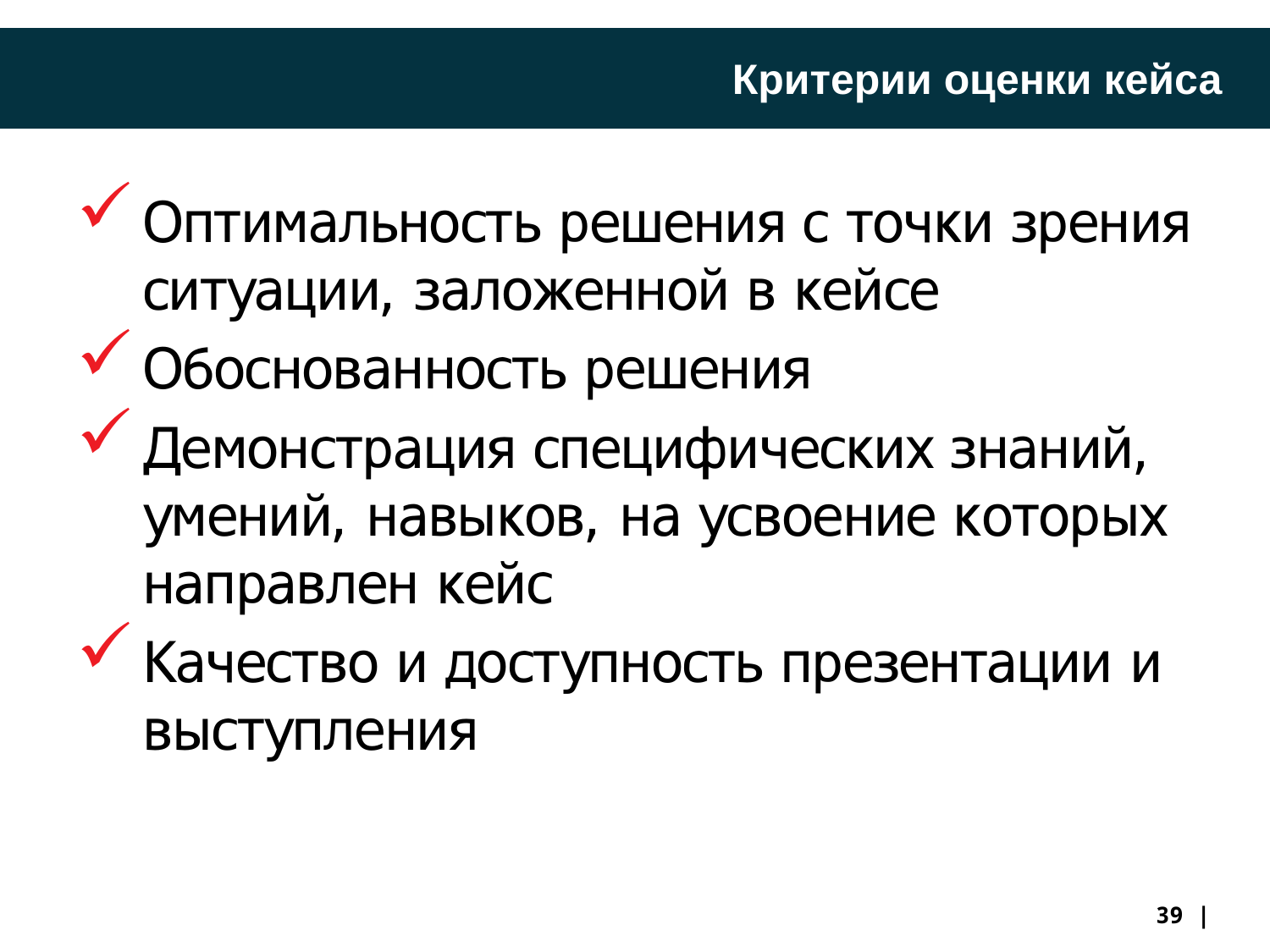

Критерии оценки кейса
Оптимальность решения с точки зрения ситуации, заложенной в кейсе
Обоснованность решения
Демонстрация специфических знаний, умений, навыков, на усвоение которых направлен кейс
Качество и доступность презентации и выступления